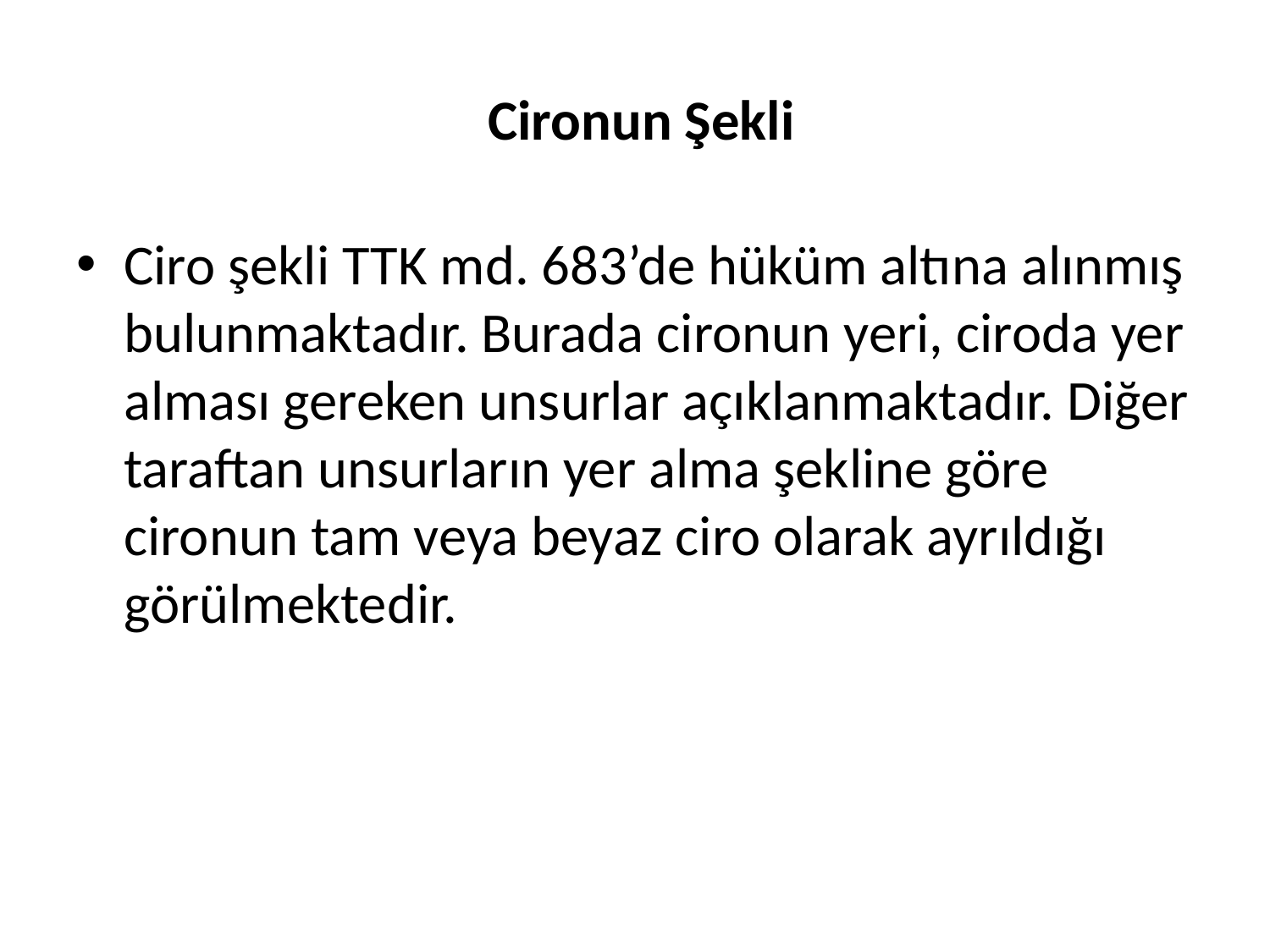

# Cironun Şekli
Ciro şekli TTK md. 683’de hüküm altına alınmış bulunmaktadır. Burada cironun yeri, ciroda yer alması gereken unsurlar açıklanmaktadır. Diğer taraftan unsurların yer alma şekline göre cironun tam veya beyaz ciro olarak ayrıldığı görülmektedir.